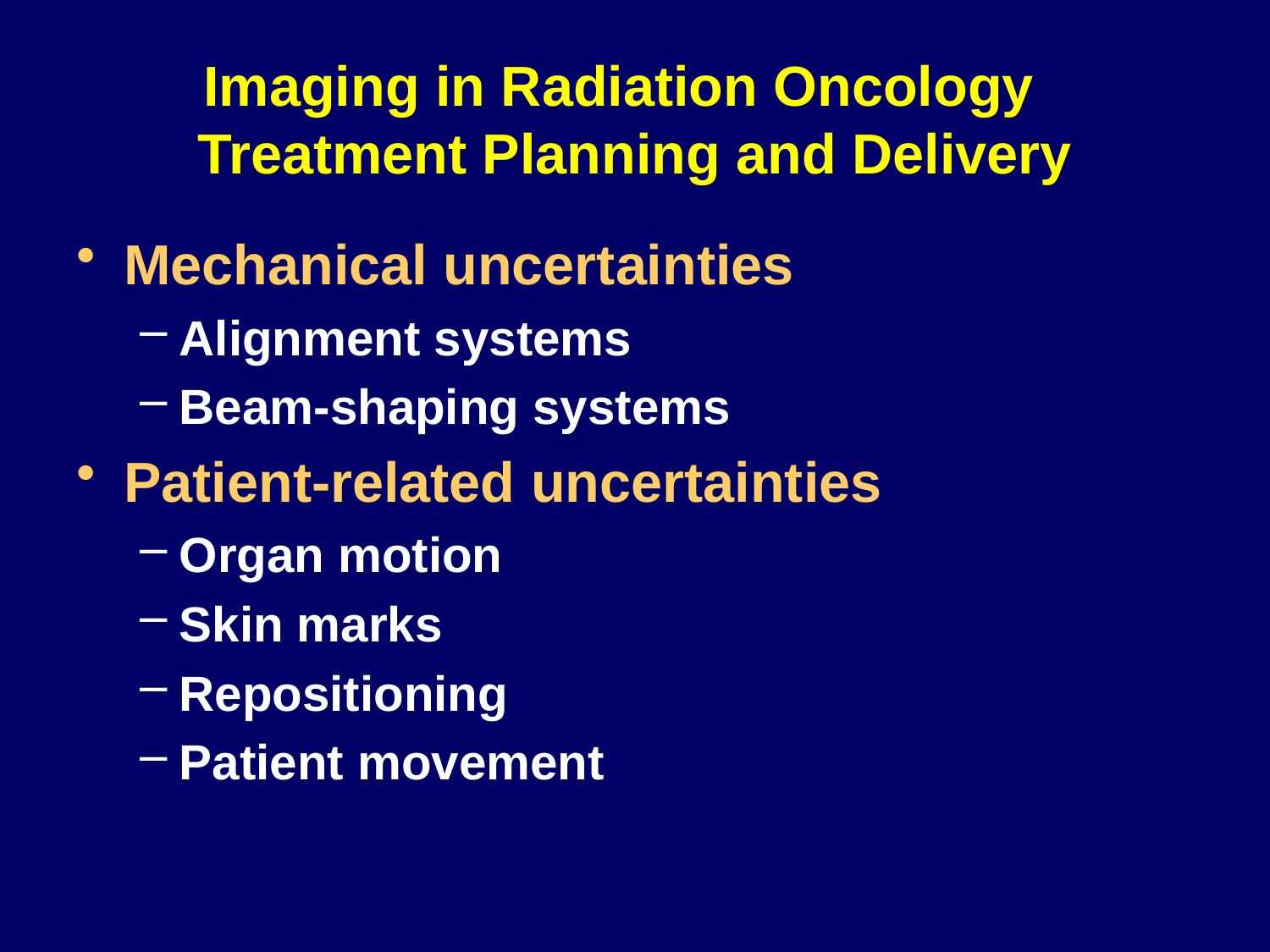

# Imaging in Radiation Oncology Treatment Planning and Delivery
Mechanical uncertainties
Alignment systems
Beam-shaping systems
Patient-related uncertainties
Organ motion
Skin marks
Repositioning
Patient movement